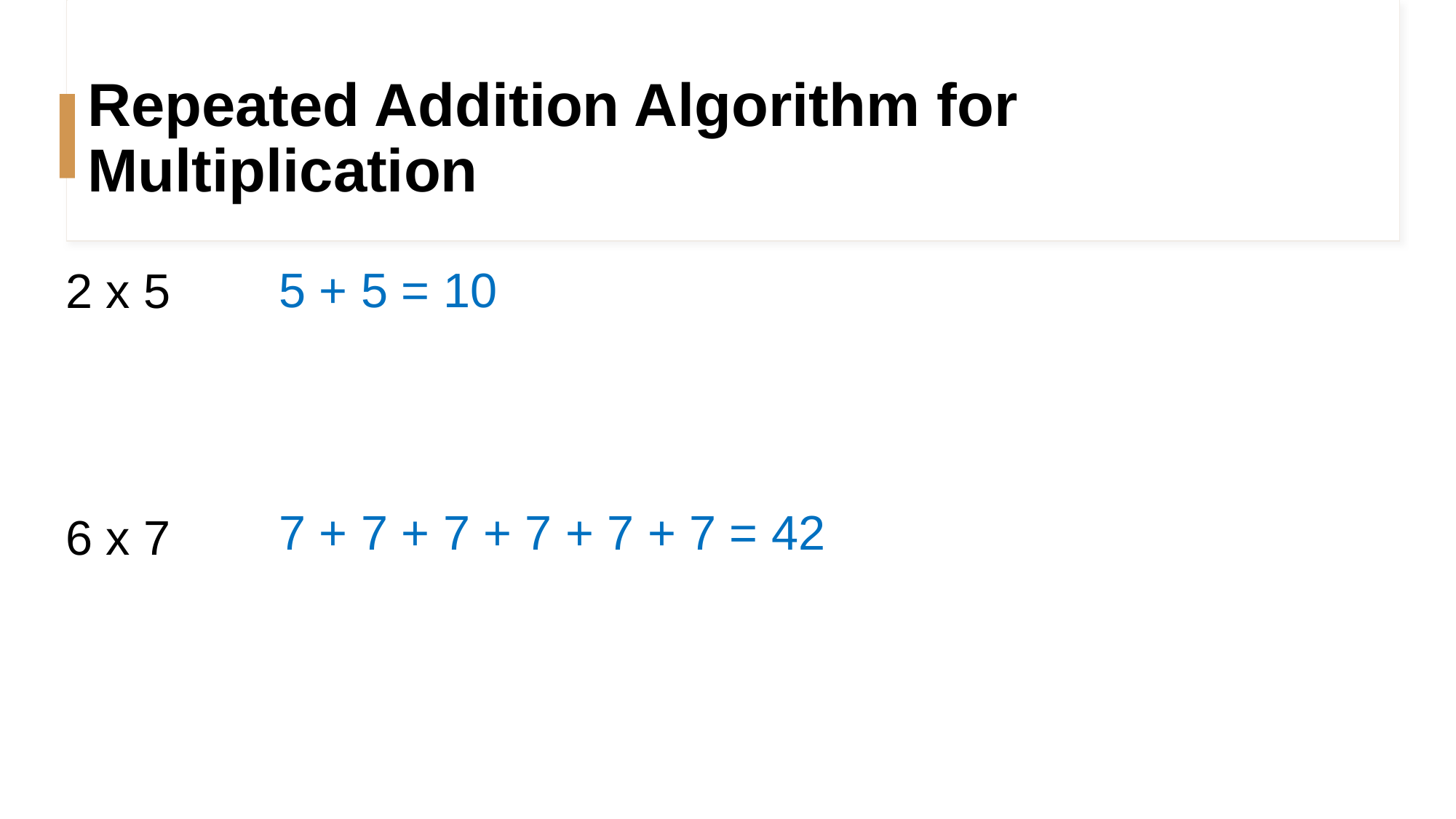

# Repeated Addition Algorithm for Multiplication
2 x 5

6 x 7
5 + 5 = 10

7 + 7 + 7 + 7 + 7 + 7 = 42